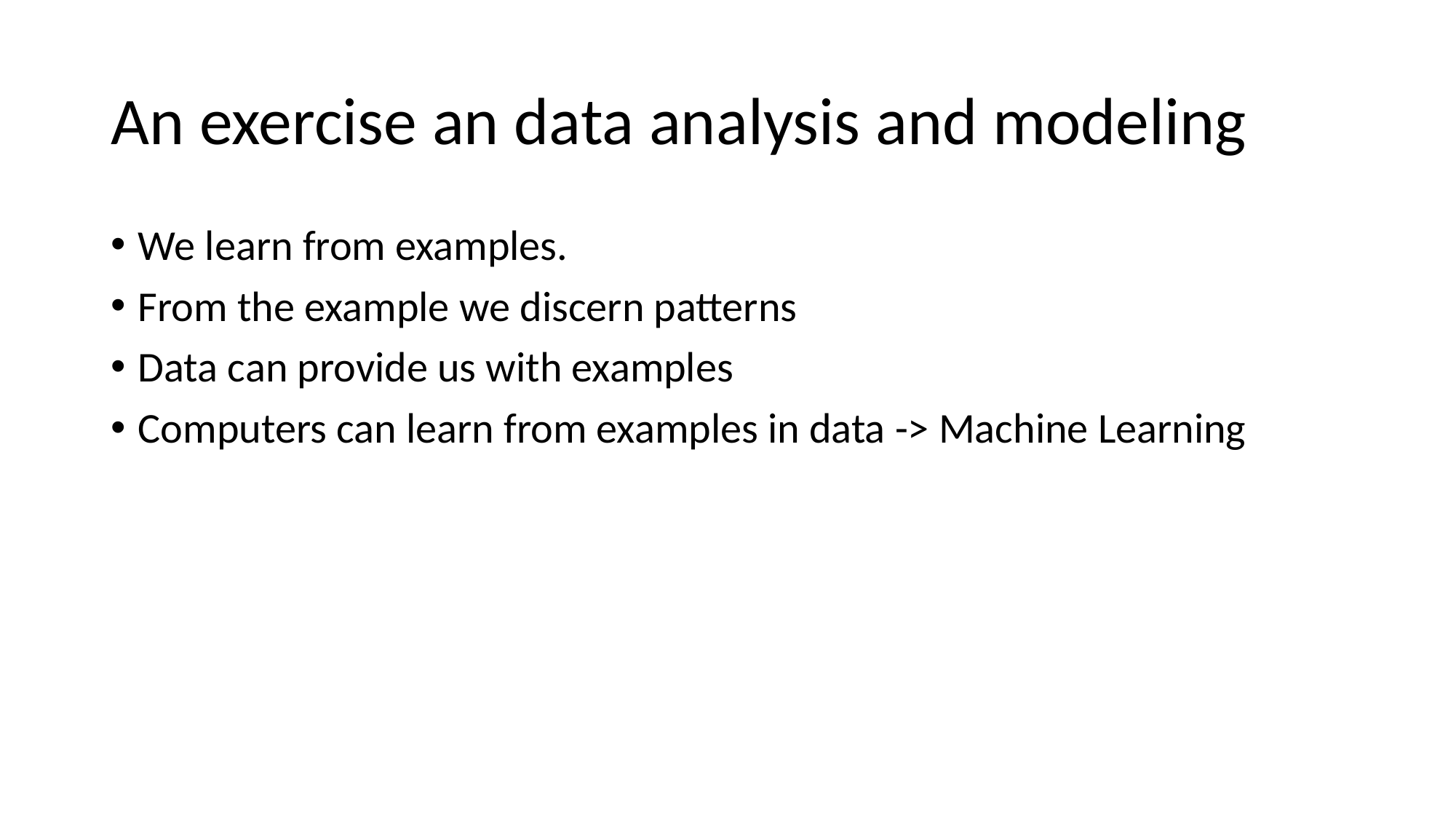

# An exercise an data analysis and modeling
We learn from examples.
From the example we discern patterns
Data can provide us with examples
Computers can learn from examples in data -> Machine Learning